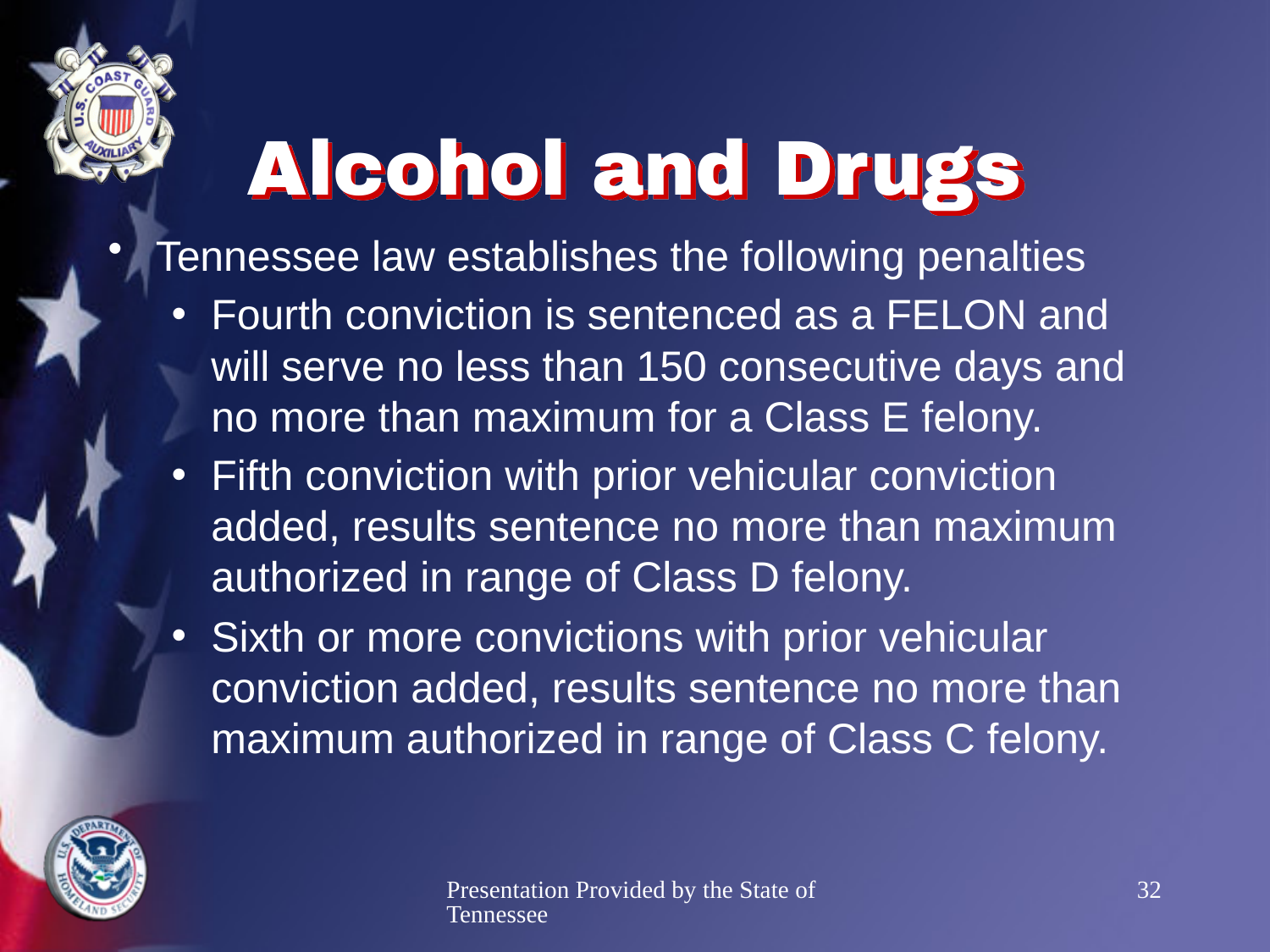

# Alcohol and Drugs
Tennessee law establishes the following penalties
Fourth conviction is sentenced as a FELON and will serve no less than 150 consecutive days and no more than maximum for a Class E felony.
Fifth conviction with prior vehicular conviction added, results sentence no more than maximum authorized in range of Class D felony.
Sixth or more convictions with prior vehicular conviction added, results sentence no more than maximum authorized in range of Class C felony.

Presentation Provided by the State of Tennessee
32